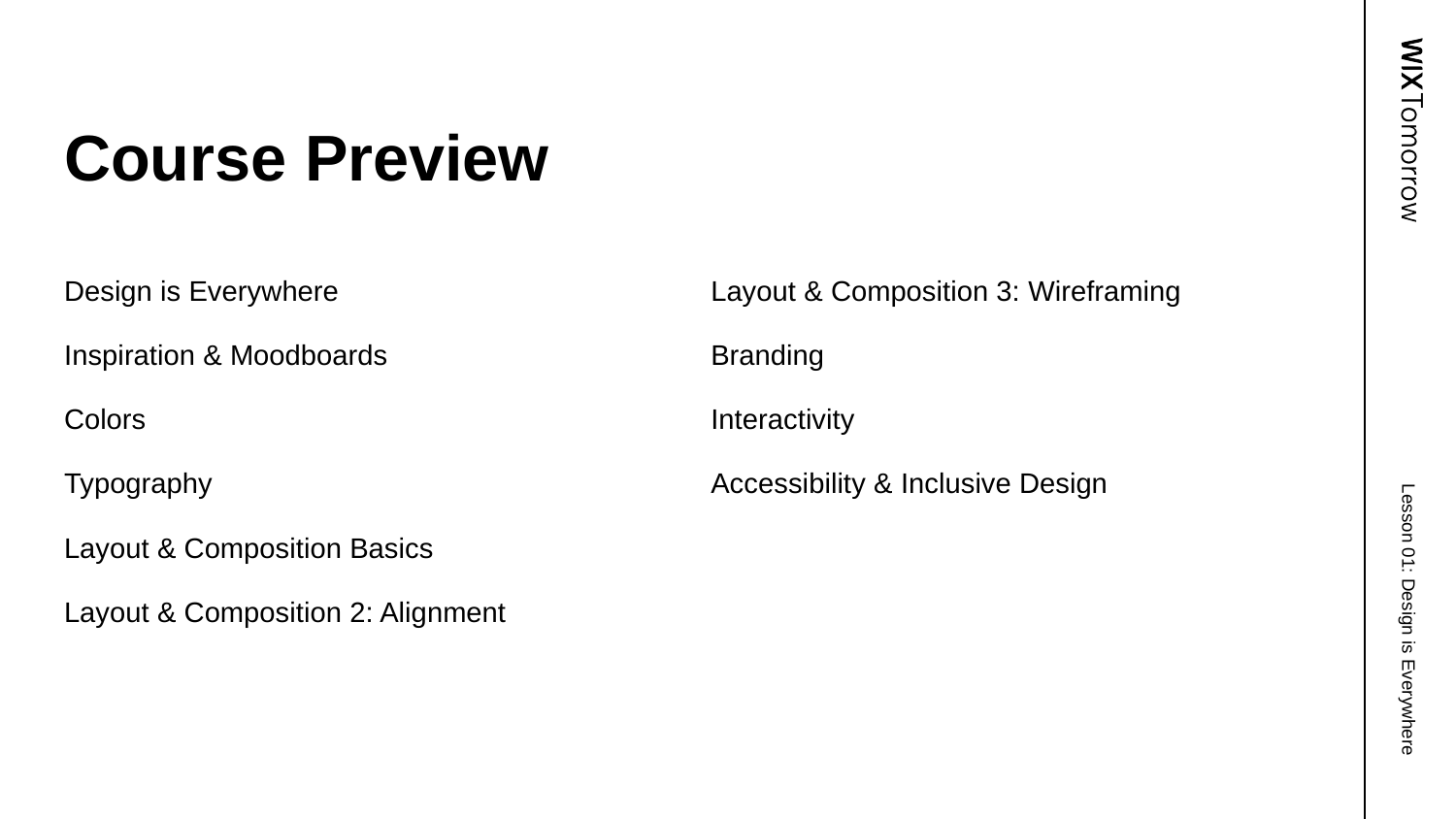

Course Preview
Design is Everywhere
Inspiration & Moodboards
Colors
Typography
Layout & Composition Basics
Layout & Composition 2: Alignment
Layout & Composition 3: Wireframing
Branding
Interactivity
Accessibility & Inclusive Design